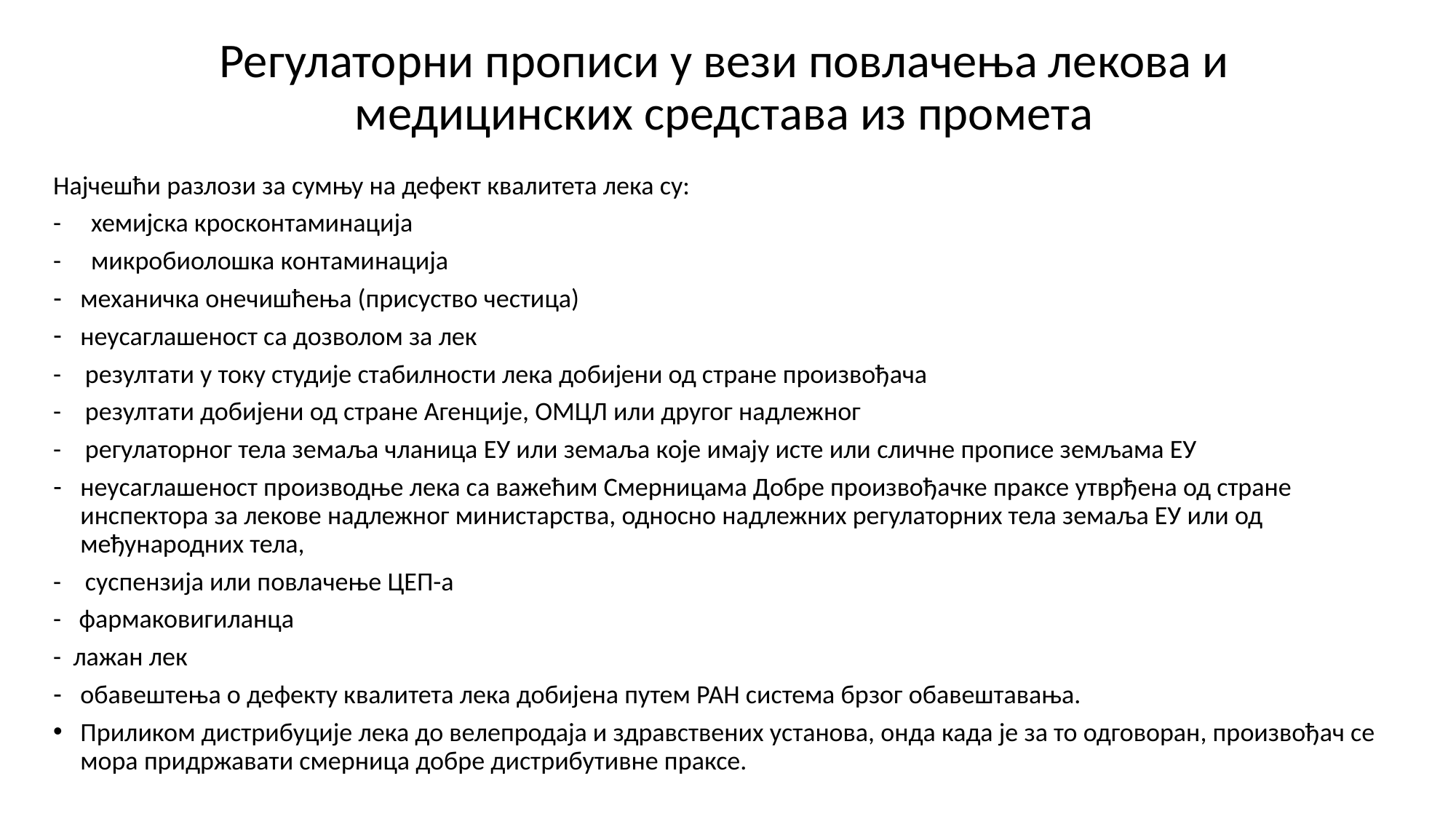

# Регулаторни прописи у вези повлачења лекова и медицинских средстава из промета
Најчешћи разлози за сумњу на дефект квалитета лека су:
-     хемијска кросконтаминација
-     микробиолошка контаминација
механичка онечишћења (присуство честица)
неусаглашеност са дозволом за лек
-    резултати у току студије стабилности лека добијени од стране произвођача
-    резултати добијени од стране Агенције, ОМЦЛ или другог надлежног
-    регулаторног тела земаља чланица ЕУ или земаља које имају исте или сличне прописе земљама ЕУ
неусаглашеност производње лека са важећим Смерницама Добре произвођачке праксе утврђена од стране инспектора за лекове надлежног министарства, односно надлежних регулаторних тела земаља ЕУ или од међународних тела,
-    суспензија или повлачење ЦЕП-а
-   фармаковигиланца
-  лажан лек
обавештења о дефекту квалитета лека добијена путем РАН система брзог обавештавања.
Приликом дистрибуције лека до велепродаја и здравствених установа, онда када је за то одговоран, произвођач се мора придржавати смерница добре дистрибутивне праксе.